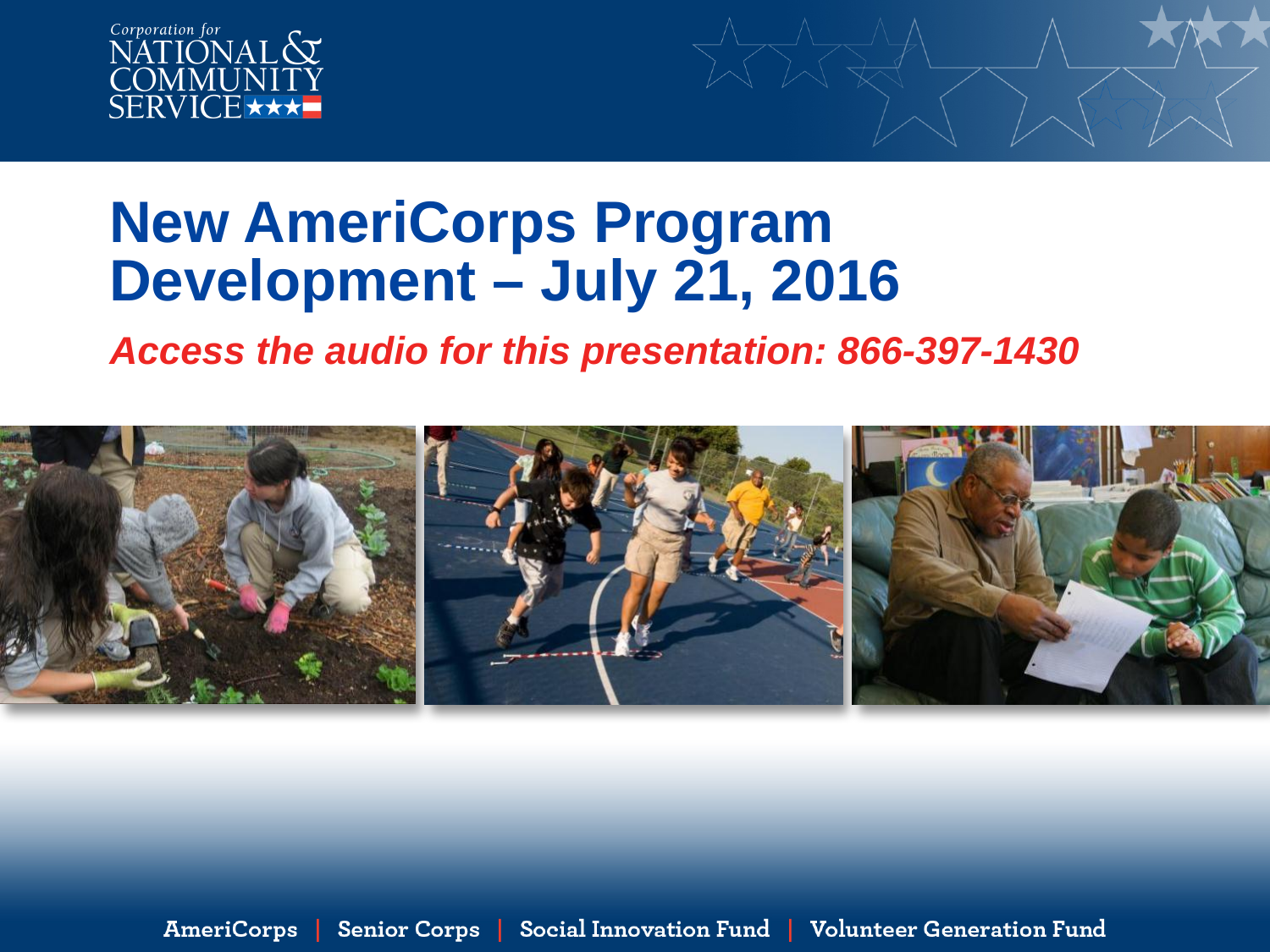

# New AmeriCorps Program Development – July 21, 2016

Access the audio for this presentation: 866-397-1430